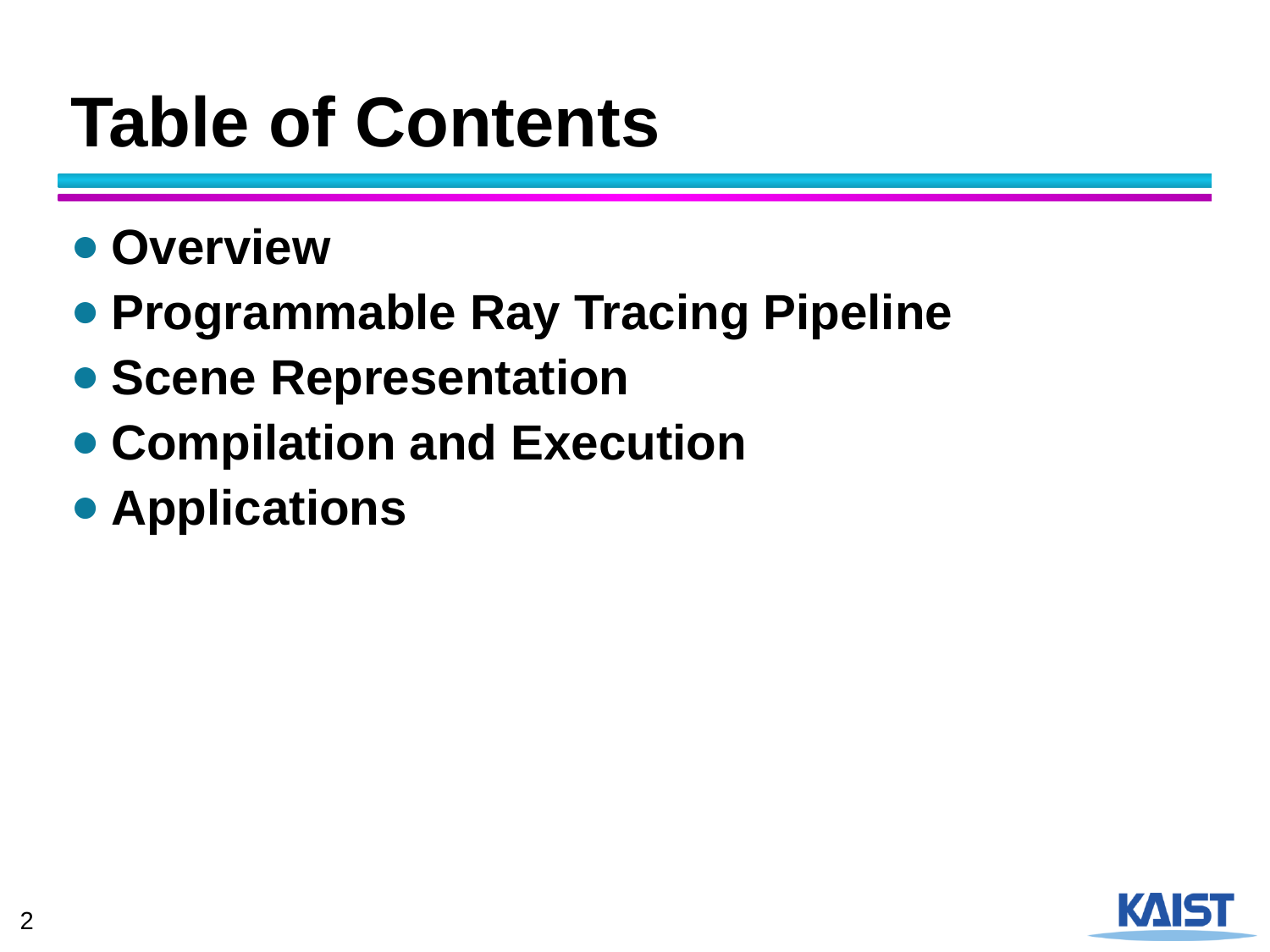

# Table of Contents
Overview
Programmable Ray Tracing Pipeline
Scene Representation
Compilation and Execution
Applications